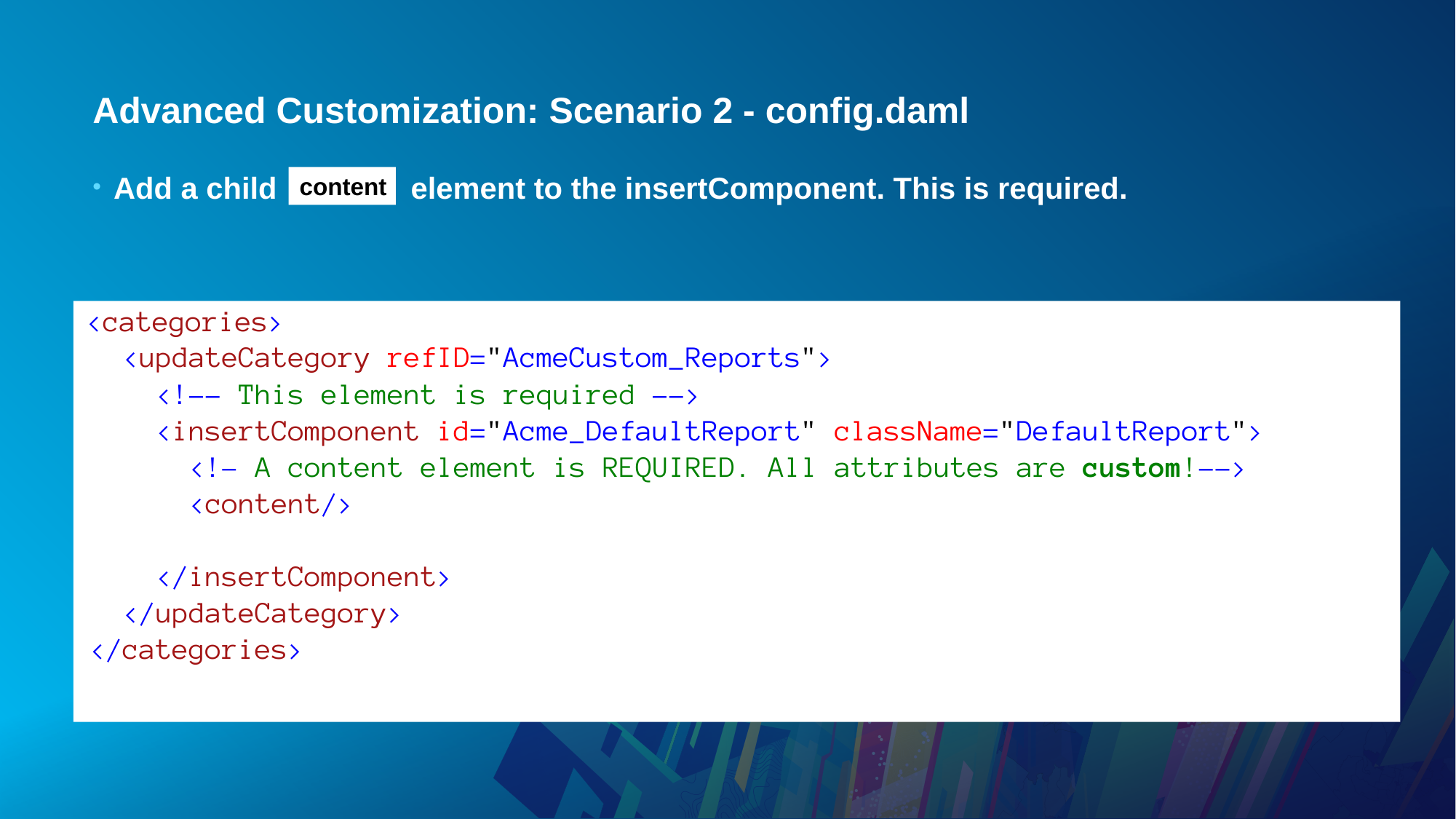

# Advanced Customization: Scenario 2 - config.daml
Add a child                element to the insertComponent. This is required.
content
 <categories>
   <updateCategory refID="AcmeCustom_Reports">
     <!-- This element is required -->
     <insertComponent id="Acme_DefaultReport" className="DefaultReport">
       <!– A content element is REQUIRED. All attributes are custom!-->
       <content/>

     </insertComponent>
   </updateCategory>
 </categories>